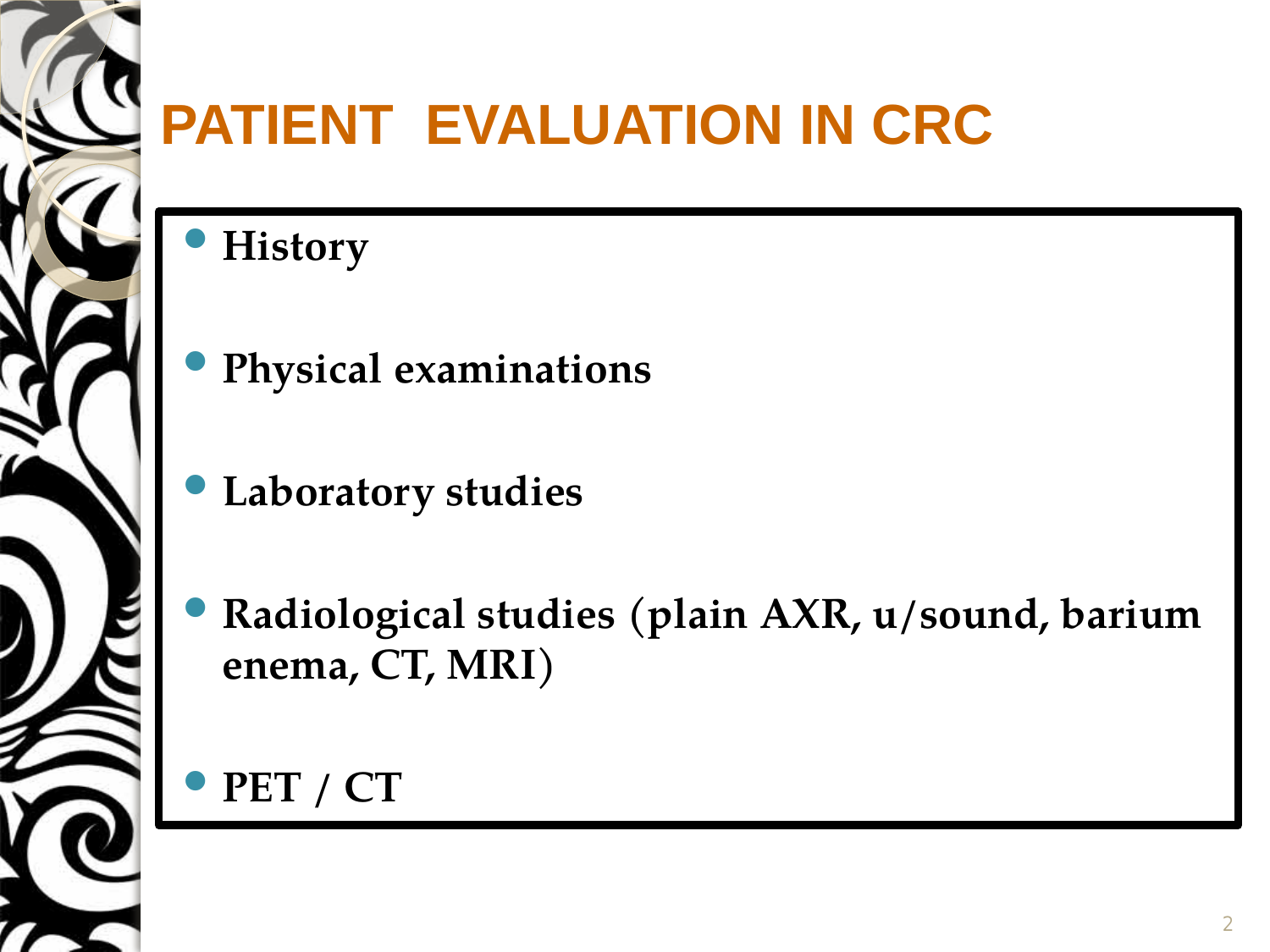

# PATIENT  EVALUATION IN CRC
History

Physical examinations

Laboratory studies

Radiological studies (plain AXR, u/sound, barium enema, CT, MRI)

PET / CT
2